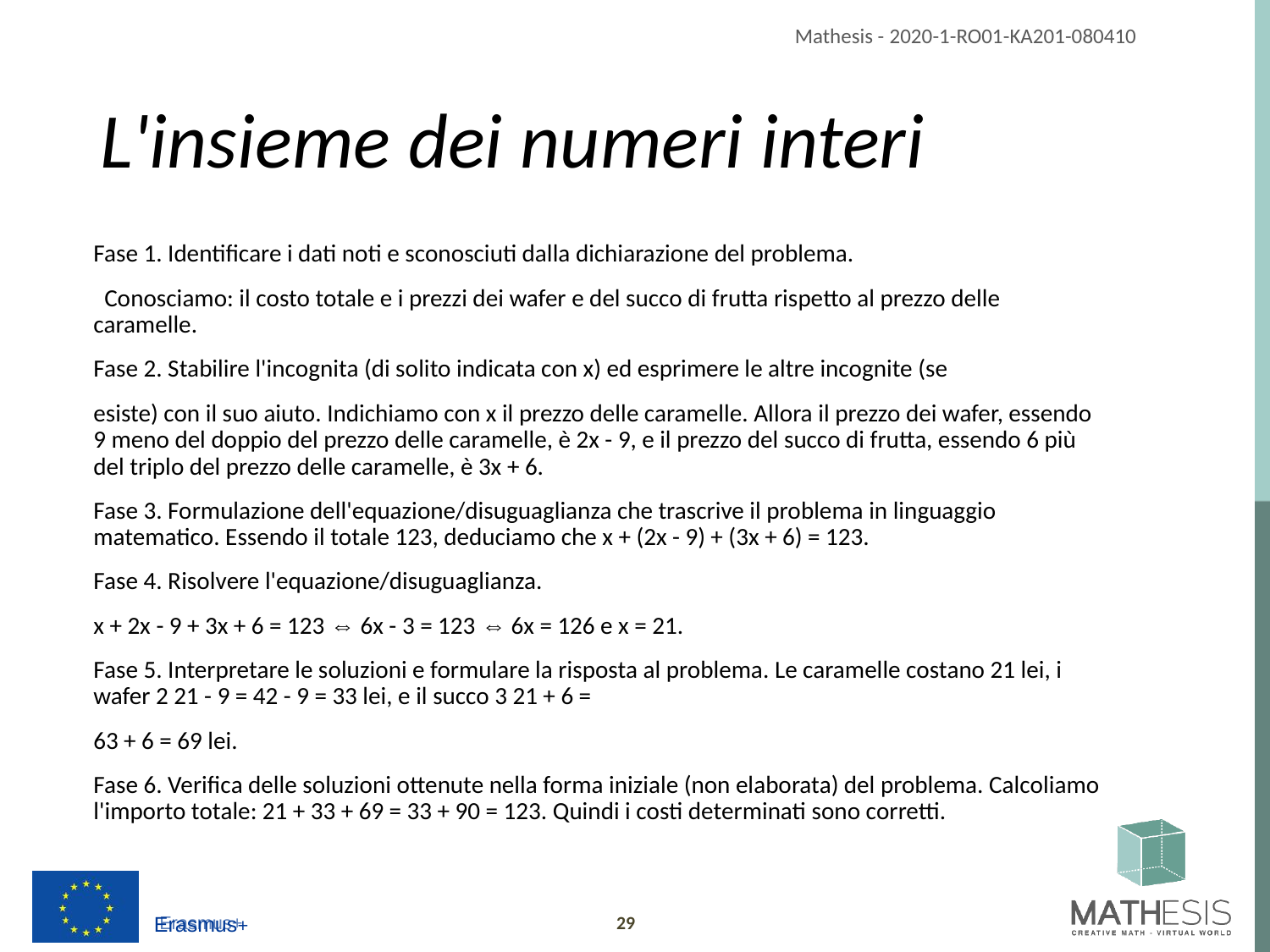

# L'insieme dei numeri interi
Fase 1. Identificare i dati noti e sconosciuti dalla dichiarazione del problema.
  Conosciamo: il costo totale e i prezzi dei wafer e del succo di frutta rispetto al prezzo delle caramelle.
Fase 2. Stabilire l'incognita (di solito indicata con x) ed esprimere le altre incognite (se
esiste) con il suo aiuto. Indichiamo con x il prezzo delle caramelle. Allora il prezzo dei wafer, essendo 9 meno del doppio del prezzo delle caramelle, è 2x - 9, e il prezzo del succo di frutta, essendo 6 più del triplo del prezzo delle caramelle, è 3x + 6.
Fase 3. Formulazione dell'equazione/disuguaglianza che trascrive il problema in linguaggio matematico. Essendo il totale 123, deduciamo che x + (2x - 9) + (3x + 6) = 123.
Fase 4. Risolvere l'equazione/disuguaglianza.
x + 2x - 9 + 3x + 6 = 123 ⇔ 6x - 3 = 123 ⇔ 6x = 126 e x = 21.
Fase 5. Interpretare le soluzioni e formulare la risposta al problema. Le caramelle costano 21 lei, i wafer 2 21 - 9 = 42 - 9 = 33 lei, e il succo 3 21 + 6 =
63 + 6 = 69 lei.
Fase 6. Verifica delle soluzioni ottenute nella forma iniziale (non elaborata) del problema. Calcoliamo l'importo totale: 21 + 33 + 69 = 33 + 90 = 123. Quindi i costi determinati sono corretti.